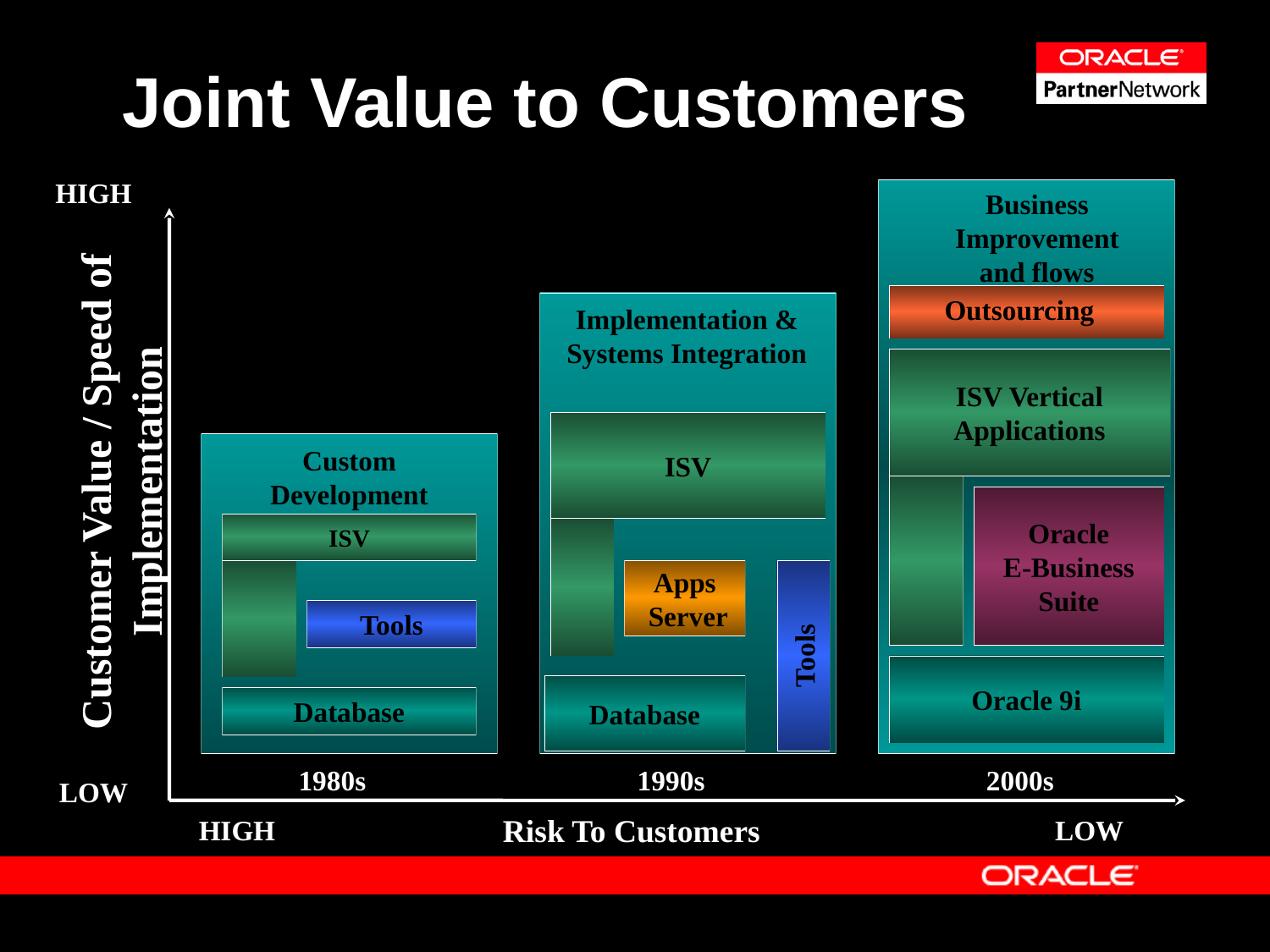

# Joint Value to Customers
HIGH

Business
Improvement
and flows
Oracle
E-Business
Suite
Oracle 9i
2000s

Outsourcing
ISV Vertical
Applications

Implementation &
Systems Integration
ISV

Apps
 Server
Tools
Database

Custom
Development
ISV
Tools
Database
1980s

Customer Value / Speed of Implementation
1990s
LOW

Risk To Customers
HIGH
LOW